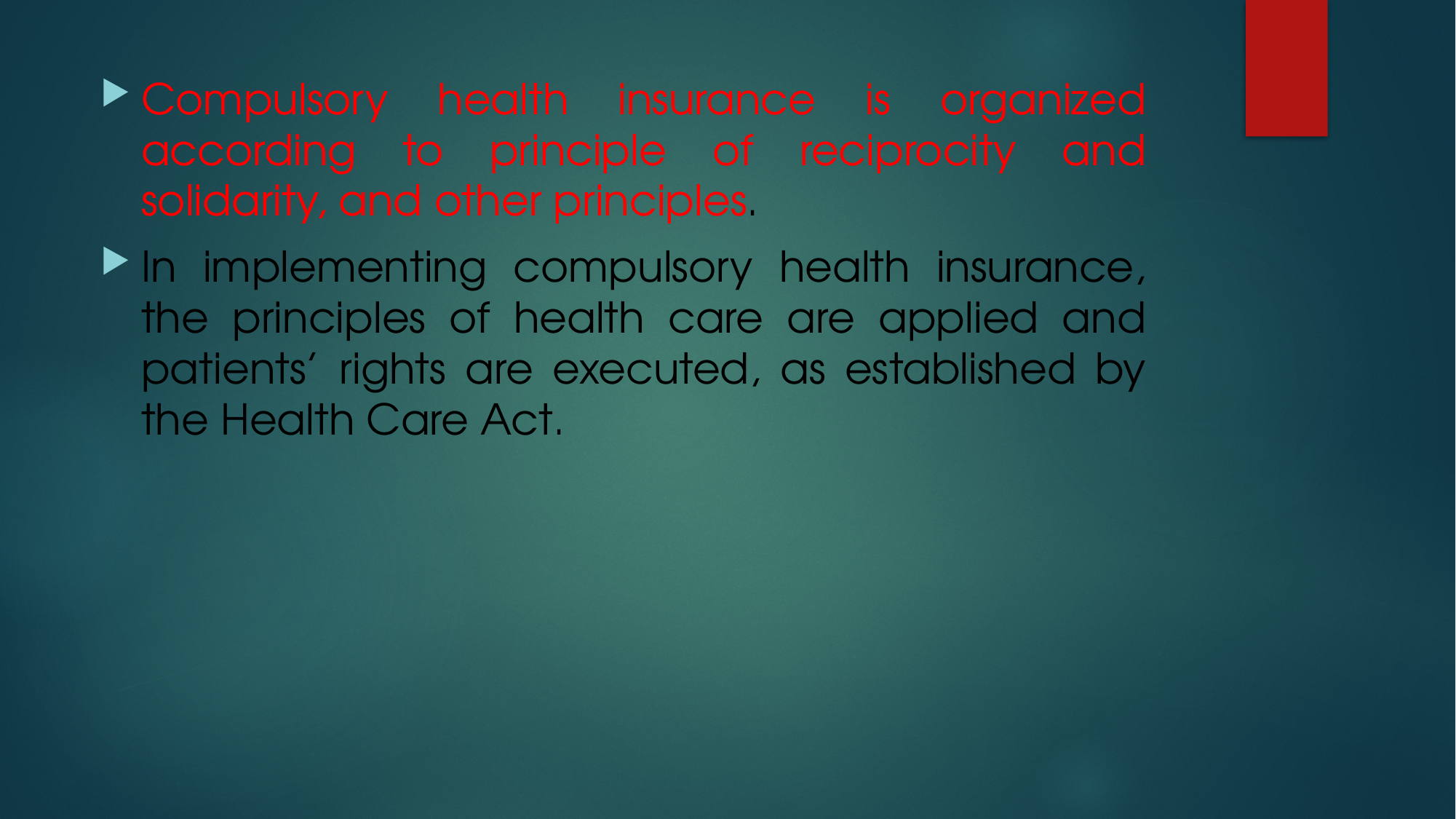

Compulsory health insurance is organized according to principle of reciprocity and solidarity, and other principles.
In implementing compulsory health insurance, the principles of health care are applied and patients’ rights are executed, as established by the Health Care Act.